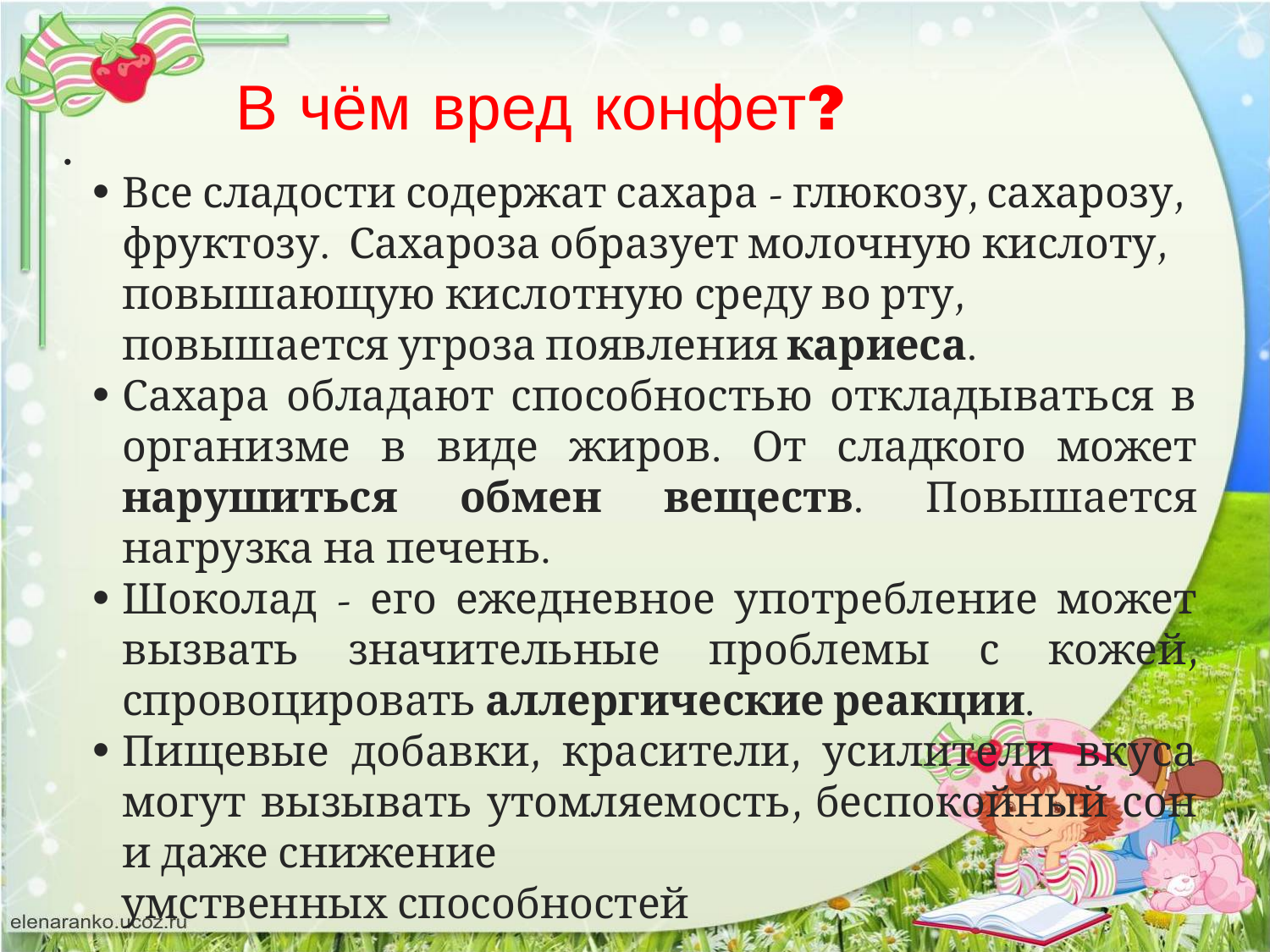

В чём вред конфет?

Все сладости содержат сахара - глюкозу, сахарозу, фруктозу.  Сахароза образует молочную кислоту, повышающую кислотную среду во рту, повышается угроза появления кариеса.
Сахара обладают способностью откладываться в организме в виде жиров. От сладкого может нарушиться обмен веществ. Повышается нагрузка на печень.
Шоколад - его ежедневное употребление может вызвать значительные проблемы с кожей, спровоцировать аллергические реакции.
Пищевые добавки, красители, усилители вкуса могут вызывать утомляемость, беспокойный сон и даже снижение
   умственных способностей